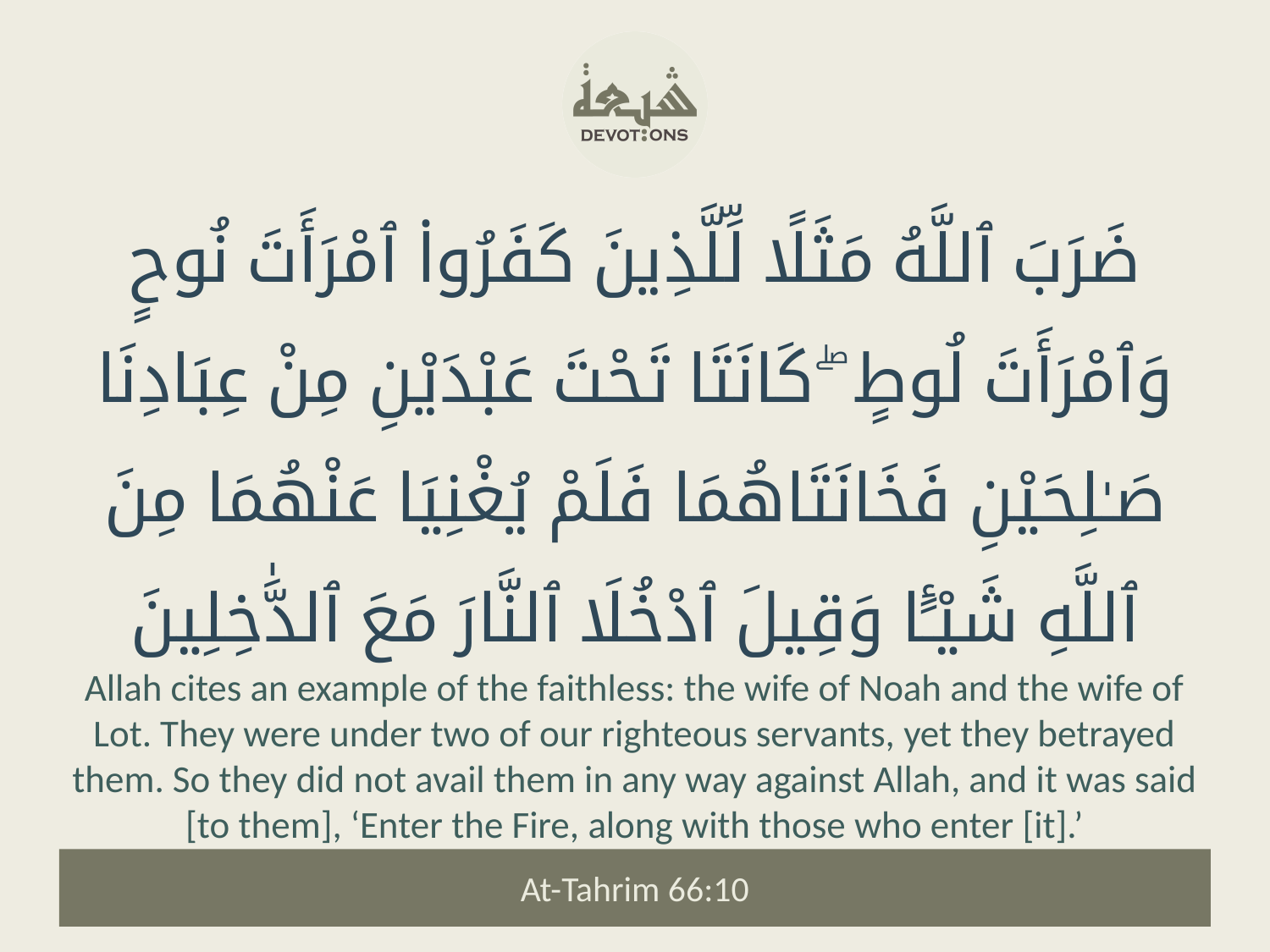

ضَرَبَ ٱللَّهُ مَثَلًا لِّلَّذِينَ كَفَرُوا۟ ٱمْرَأَتَ نُوحٍ وَٱمْرَأَتَ لُوطٍ ۖ كَانَتَا تَحْتَ عَبْدَيْنِ مِنْ عِبَادِنَا صَـٰلِحَيْنِ فَخَانَتَاهُمَا فَلَمْ يُغْنِيَا عَنْهُمَا مِنَ ٱللَّهِ شَيْـًٔا وَقِيلَ ٱدْخُلَا ٱلنَّارَ مَعَ ٱلدَّٰخِلِينَ
Allah cites an example of the faithless: the wife of Noah and the wife of Lot. They were under two of our righteous servants, yet they betrayed them. So they did not avail them in any way against Allah, and it was said [to them], ‘Enter the Fire, along with those who enter [it].’
At-Tahrim 66:10